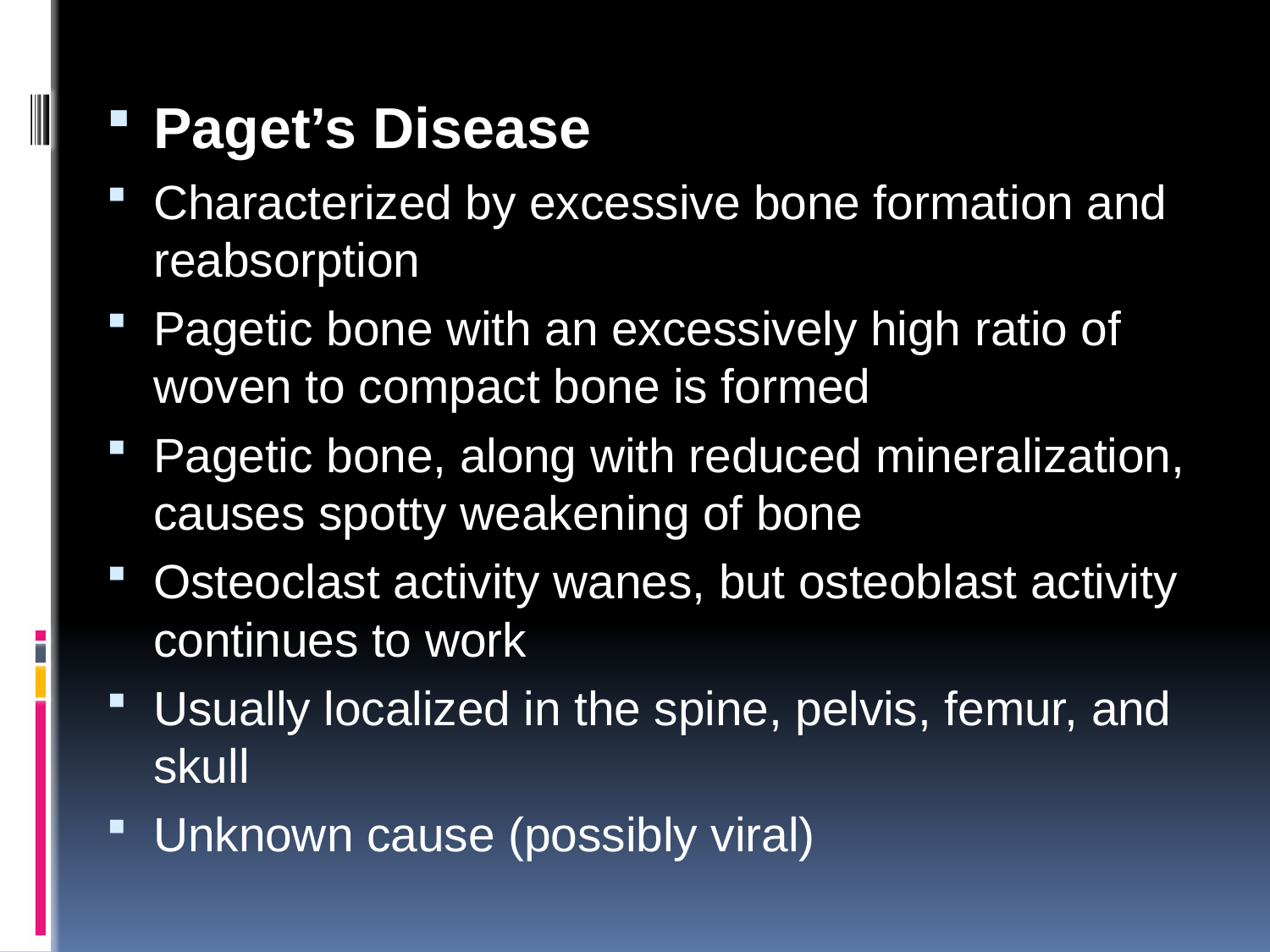

Paget’s Disease
Characterized by excessive bone formation and reabsorption
Pagetic bone with an excessively high ratio of woven to compact bone is formed
Pagetic bone, along with reduced mineralization, causes spotty weakening of bone
Osteoclast activity wanes, but osteoblast activity continues to work
Usually localized in the spine, pelvis, femur, and skull
Unknown cause (possibly viral)

#